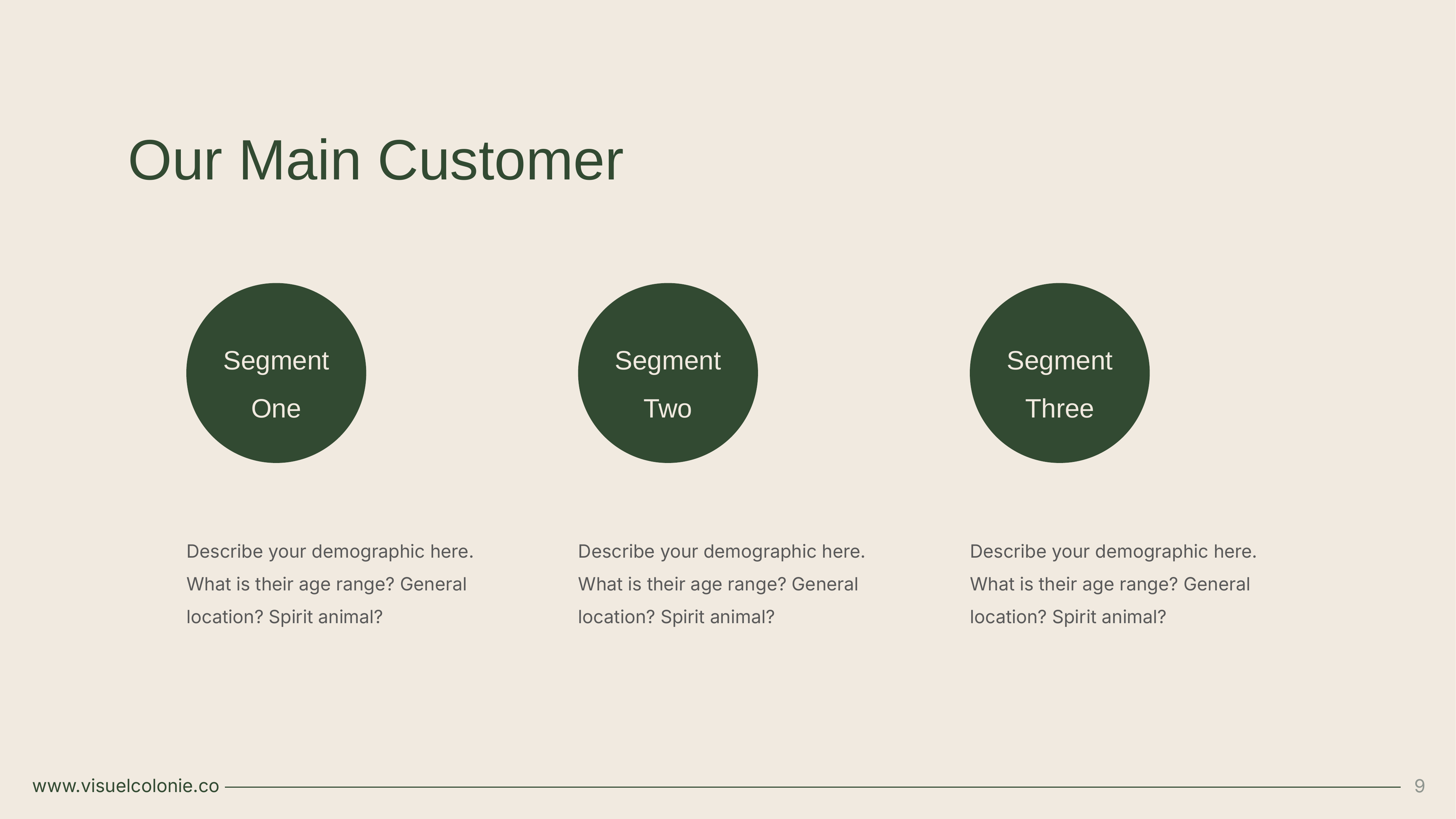

Our Main Customer

Segment One
Segment Two
Segment Three
Describe your demographic here. What is their age range? General location? Spirit animal?
Describe your demographic here. What is their age range? General location? Spirit animal?
Describe your demographic here. What is their age range? General location? Spirit animal?
www.visuelcolonie.co
9